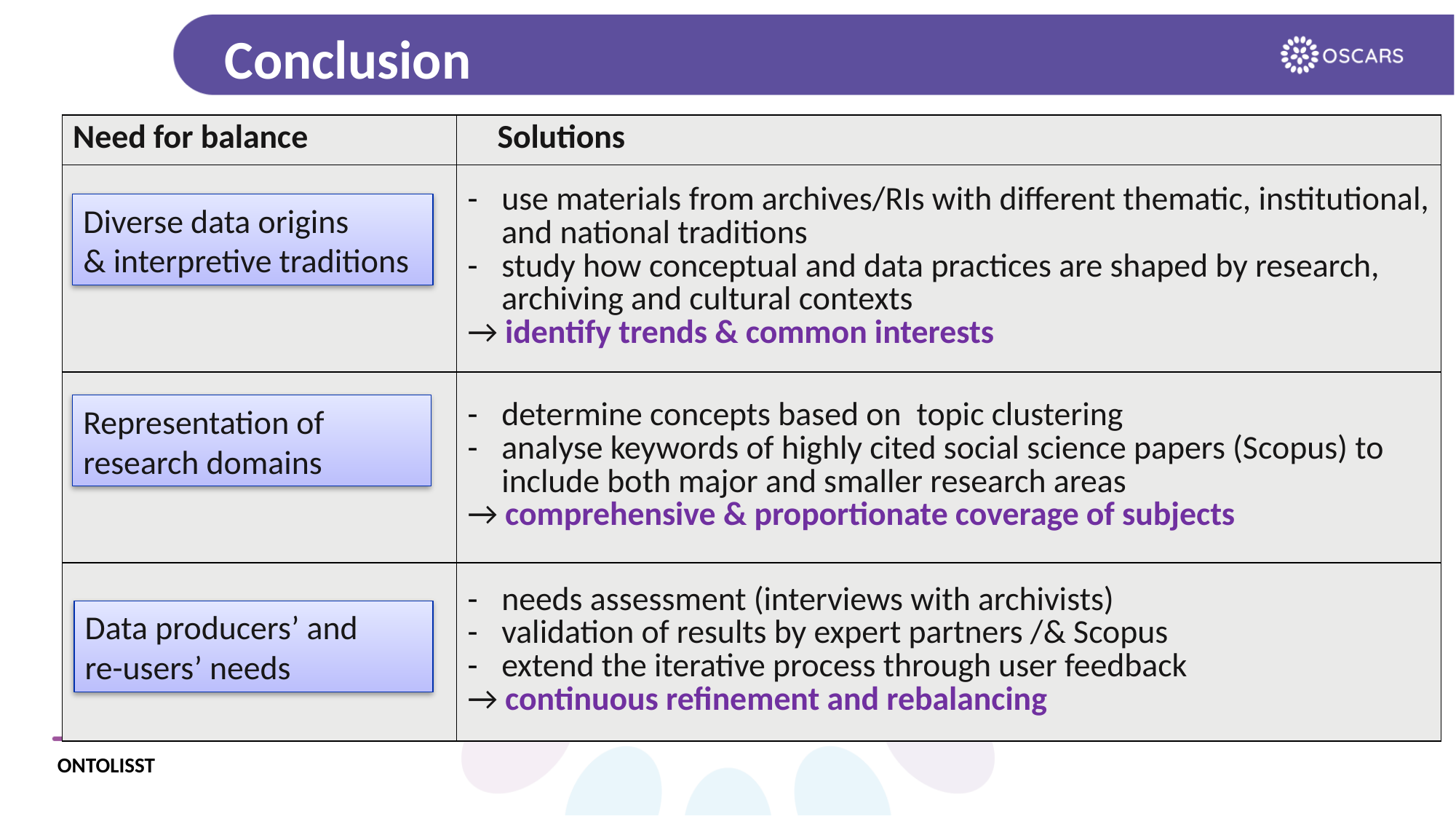

# Conclusion
| Need for balance | Solutions |
| --- | --- |
|  | use materials from archives/RIs with different thematic, institutional, and national traditions study how conceptual and data practices are shaped by research, archiving and cultural contexts  → identify trends & common interests |
|  | determine concepts based on  topic clustering analyse keywords of highly cited social science papers (Scopus) to include both major and smaller research areas → comprehensive & proportionate coverage of subjects |
|  | needs assessment (interviews with archivists) validation of results by expert partners /& Scopus extend the iterative process through user feedback → continuous refinement and rebalancing |
Diverse data origins
& interpretive traditions
Representation of
research domains
Data producers’ and
re-users’ needs
ONTOLISST